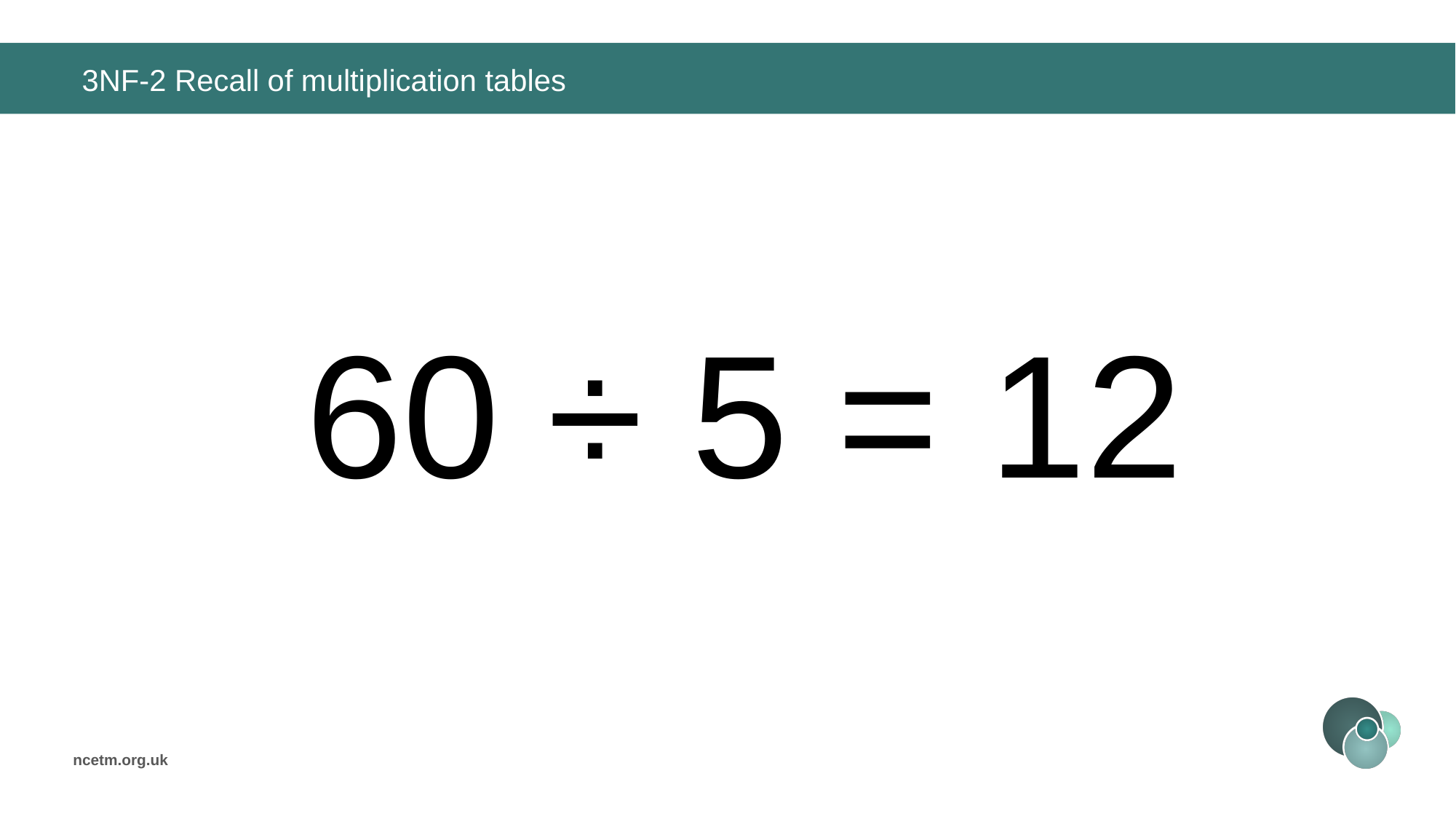

# 3NF-2 Recall of multiplication tables
60 ÷ 5 =
12